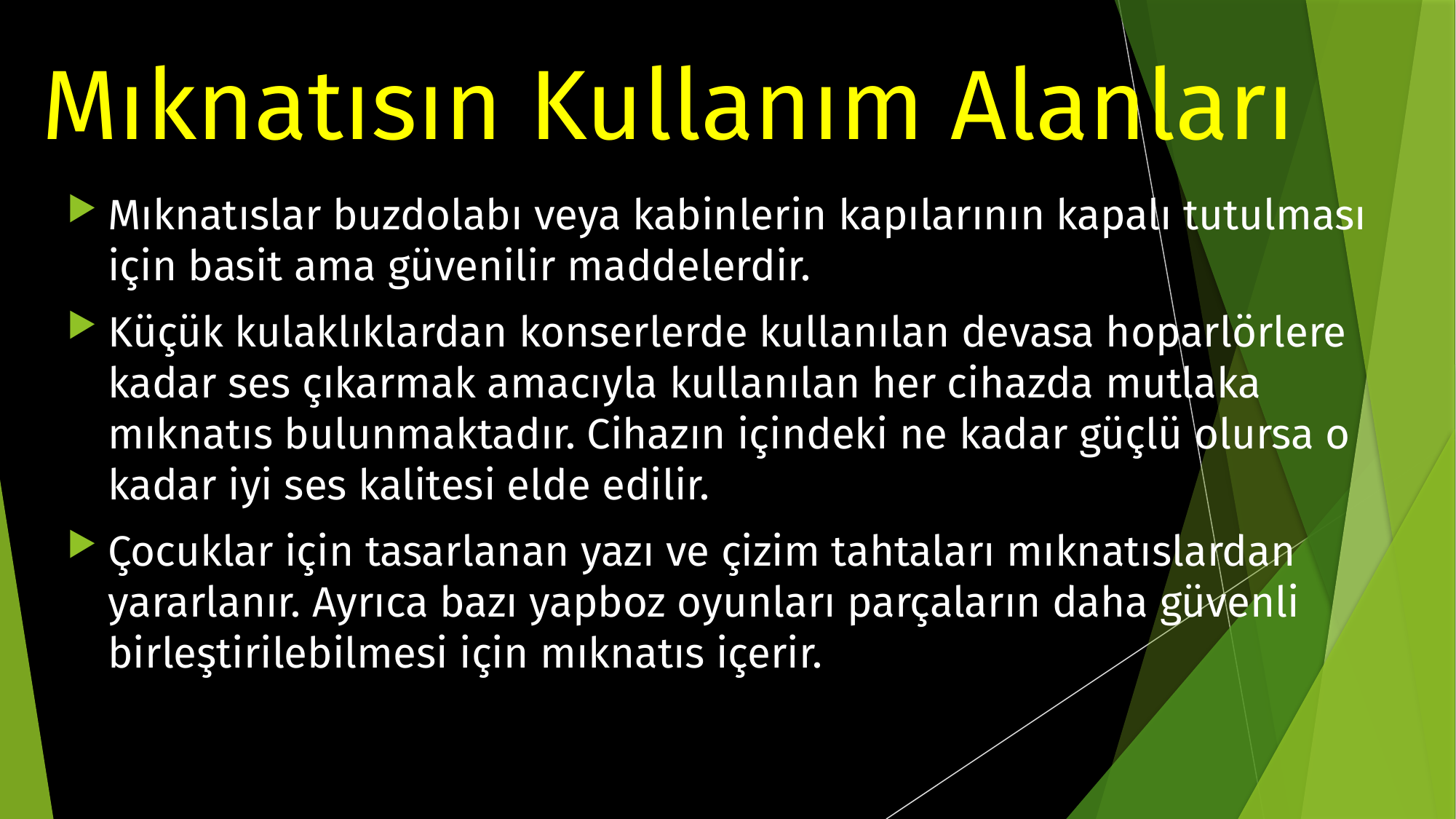

# Mıknatısın Kullanım Alanları
Mıknatıslar buzdolabı veya kabinlerin kapılarının kapalı tutulması için basit ama güvenilir maddelerdir.
Küçük kulaklıklardan konserlerde kullanılan devasa hoparlörlere kadar ses çıkarmak amacıyla kullanılan her cihazda mutlaka mıknatıs bulunmaktadır. Cihazın içindeki ne kadar güçlü olursa o kadar iyi ses kalitesi elde edilir.
Çocuklar için tasarlanan yazı ve çizim tahtaları mıknatıslardan yararlanır. Ayrıca bazı yapboz oyunları parçaların daha güvenli birleştirilebilmesi için mıknatıs içerir.